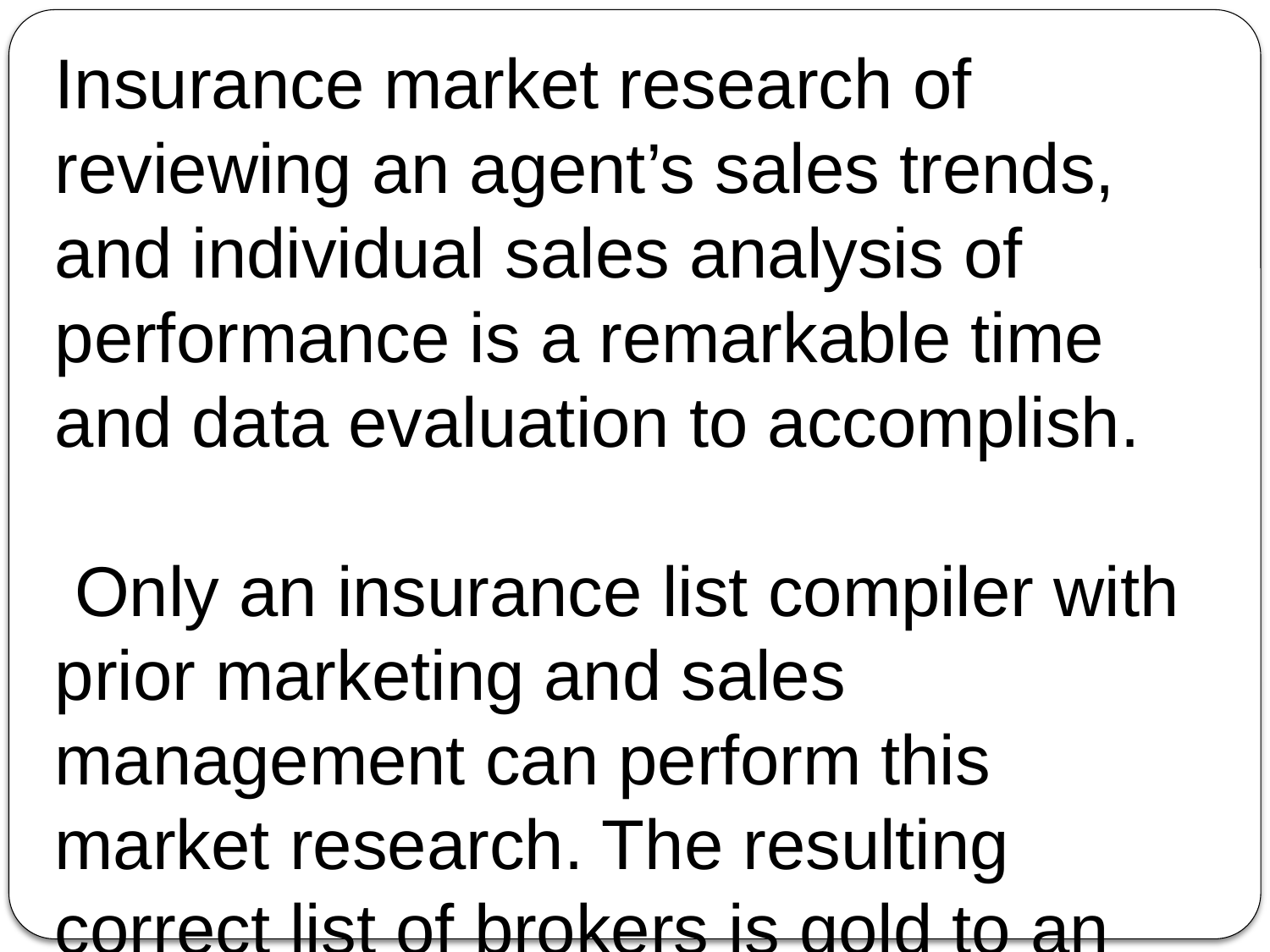

Insurance market research of reviewing an agent’s sales trends, and individual sales analysis of performance is a remarkable time and data evaluation to accomplish.

 Only an insurance list compiler with prior marketing and sales management can perform this market research. The resulting correct list of brokers is gold to an insurance marketing sales company.